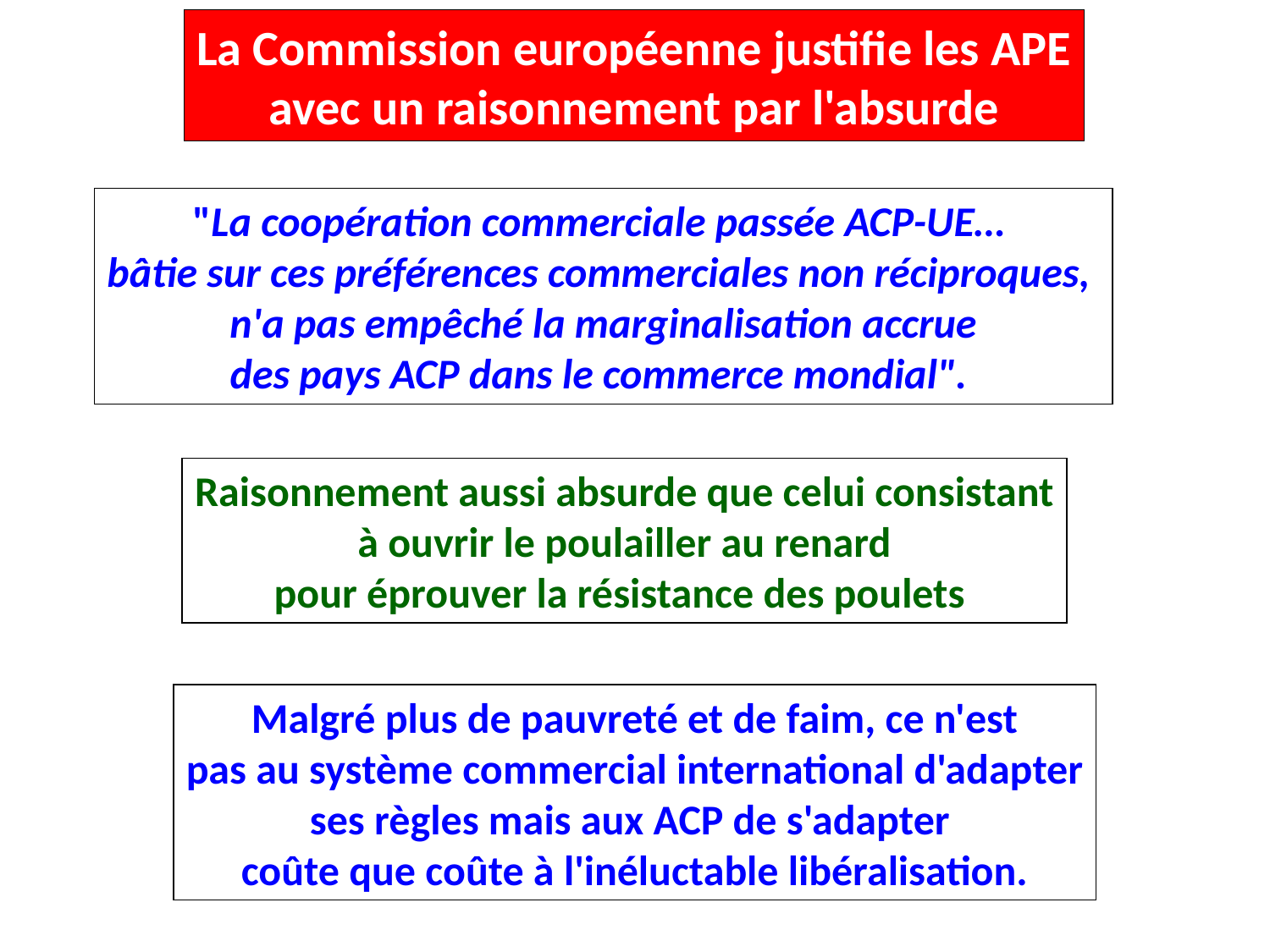

La Commission européenne justifie les APE
avec un raisonnement par l'absurde
"La coopération commerciale passée ACP-UE…
bâtie sur ces préférences commerciales non réciproques,
n'a pas empêché la marginalisation accrue
des pays ACP dans le commerce mondial".
Raisonnement aussi absurde que celui consistant
à ouvrir le poulailler au renard
pour éprouver la résistance des poulets
Malgré plus de pauvreté et de faim, ce n'est
pas au système commercial international d'adapter
ses règles mais aux ACP de s'adapter
coûte que coûte à l'inéluctable libéralisation.